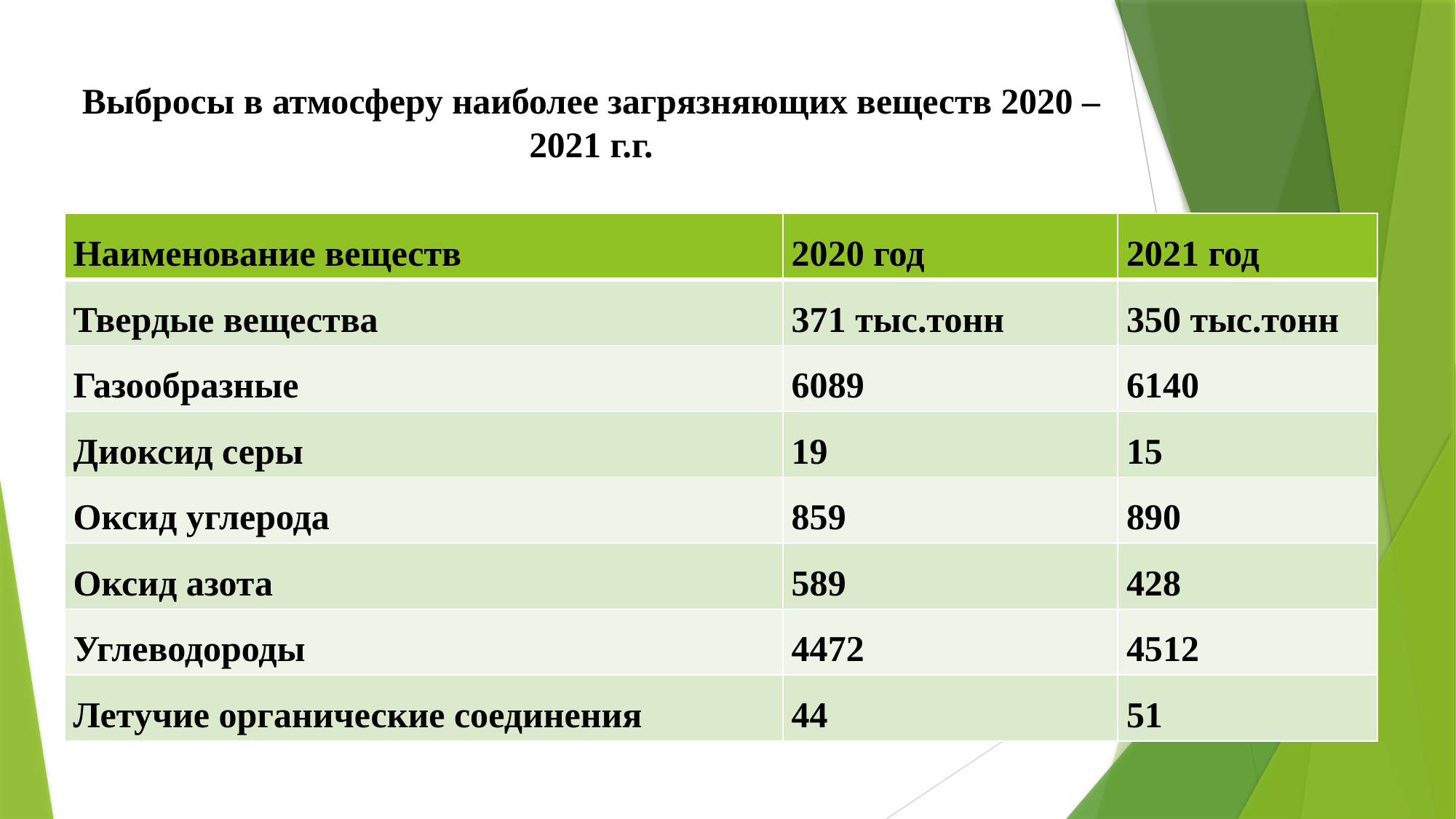

# Выбросы в атмосферу наиболее загрязняющих веществ 2020 – 2021 г.г.
| Наименование веществ | 2020 год | 2021 год |
| --- | --- | --- |
| Твердые вещества | 371 тыс.тонн | 350 тыс.тонн |
| Газообразные | 6089 | 6140 |
| Диоксид серы | 19 | 15 |
| Оксид углерода | 859 | 890 |
| Оксид азота | 589 | 428 |
| Углеводороды | 4472 | 4512 |
| Летучие органические соединения | 44 | 51 |